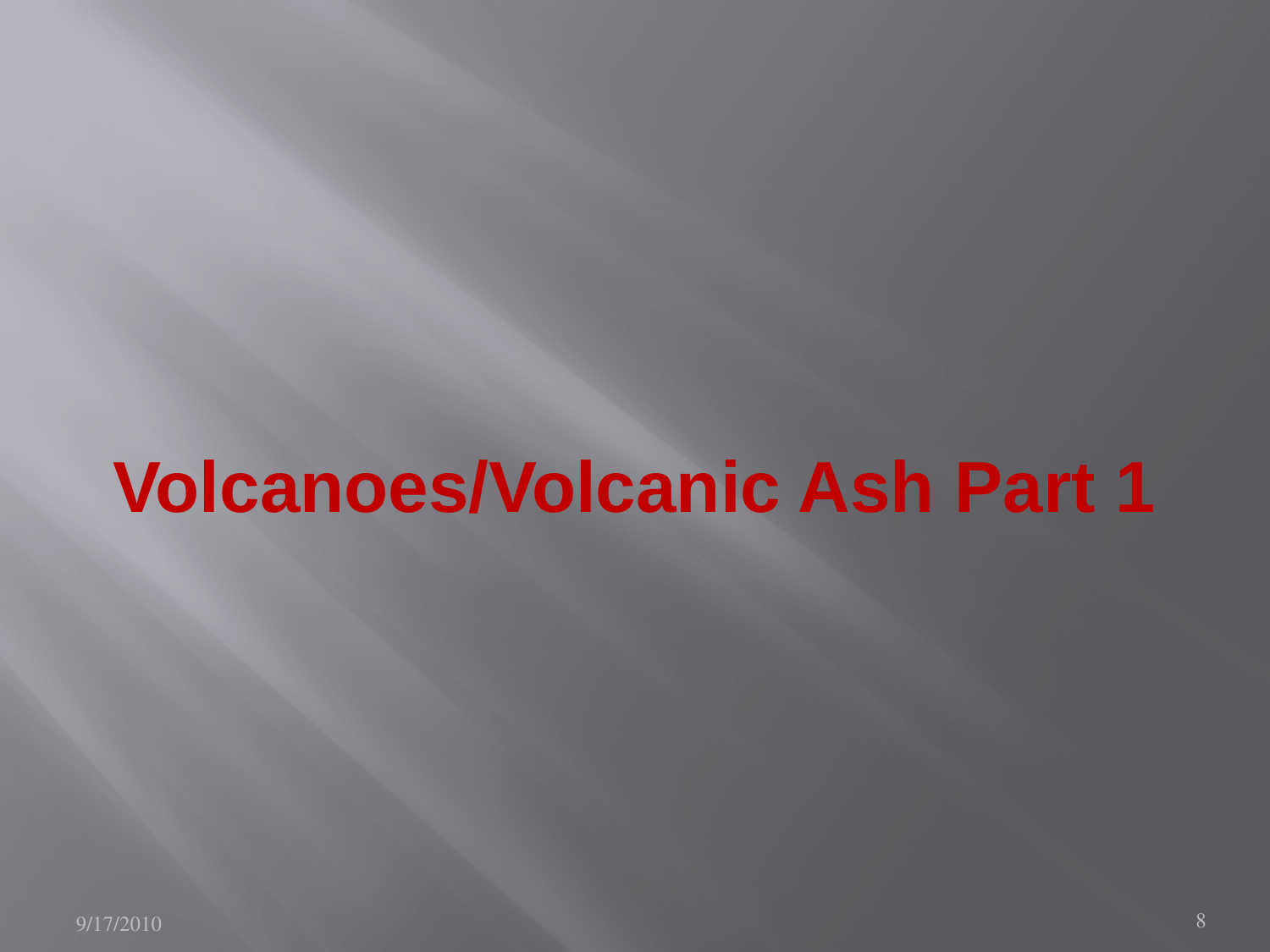

# Volcanoes/Volcanic Ash Part 1
9/17/2010
8